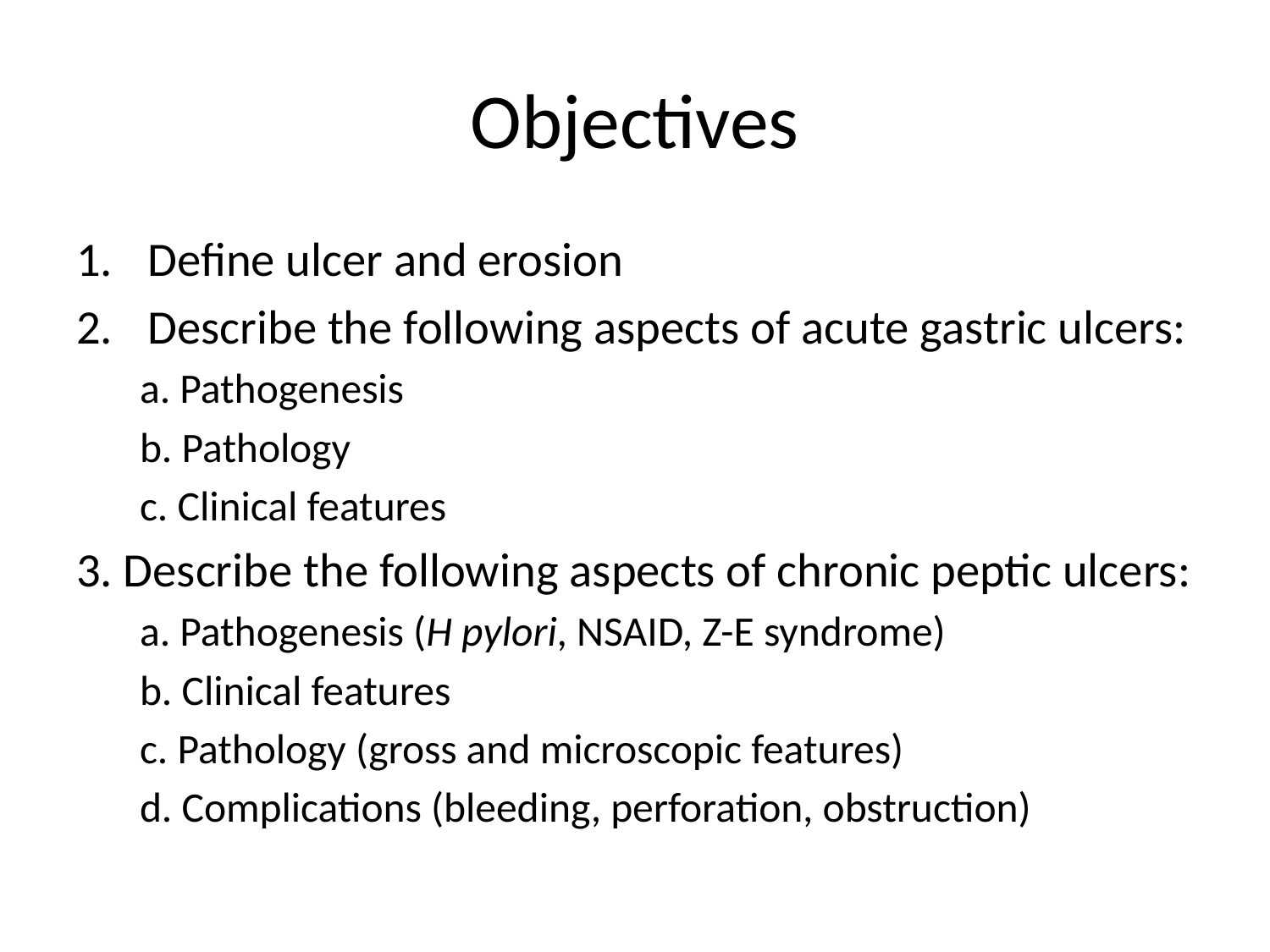

# Objectives
Define ulcer and erosion
Describe the following aspects of acute gastric ulcers:
a. Pathogenesis
b. Pathology
c. Clinical features
3. Describe the following aspects of chronic peptic ulcers:
a. Pathogenesis (H pylori, NSAID, Z-E syndrome)
b. Clinical features
c. Pathology (gross and microscopic features)
d. Complications (bleeding, perforation, obstruction)